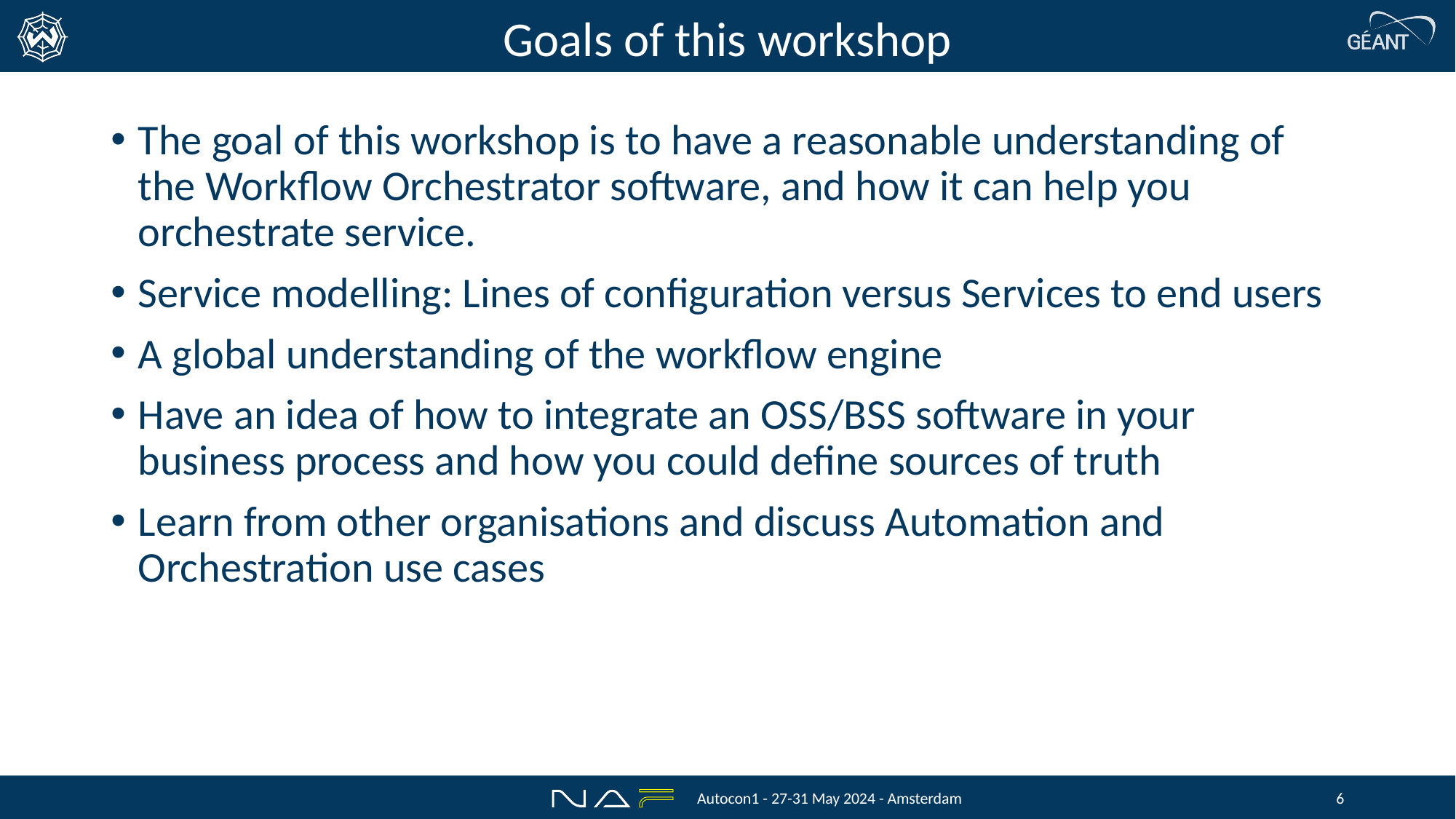

# Goals of this workshop
The goal of this workshop is to have a reasonable understanding of the Workflow Orchestrator software, and how it can help you orchestrate service.
Service modelling: Lines of configuration versus Services to end users
A global understanding of the workflow engine
Have an idea of how to integrate an OSS/BSS software in your business process and how you could define sources of truth
Learn from other organisations and discuss Automation and Orchestration use cases
Autocon1 - 27-31 May 2024 - Amsterdam
6